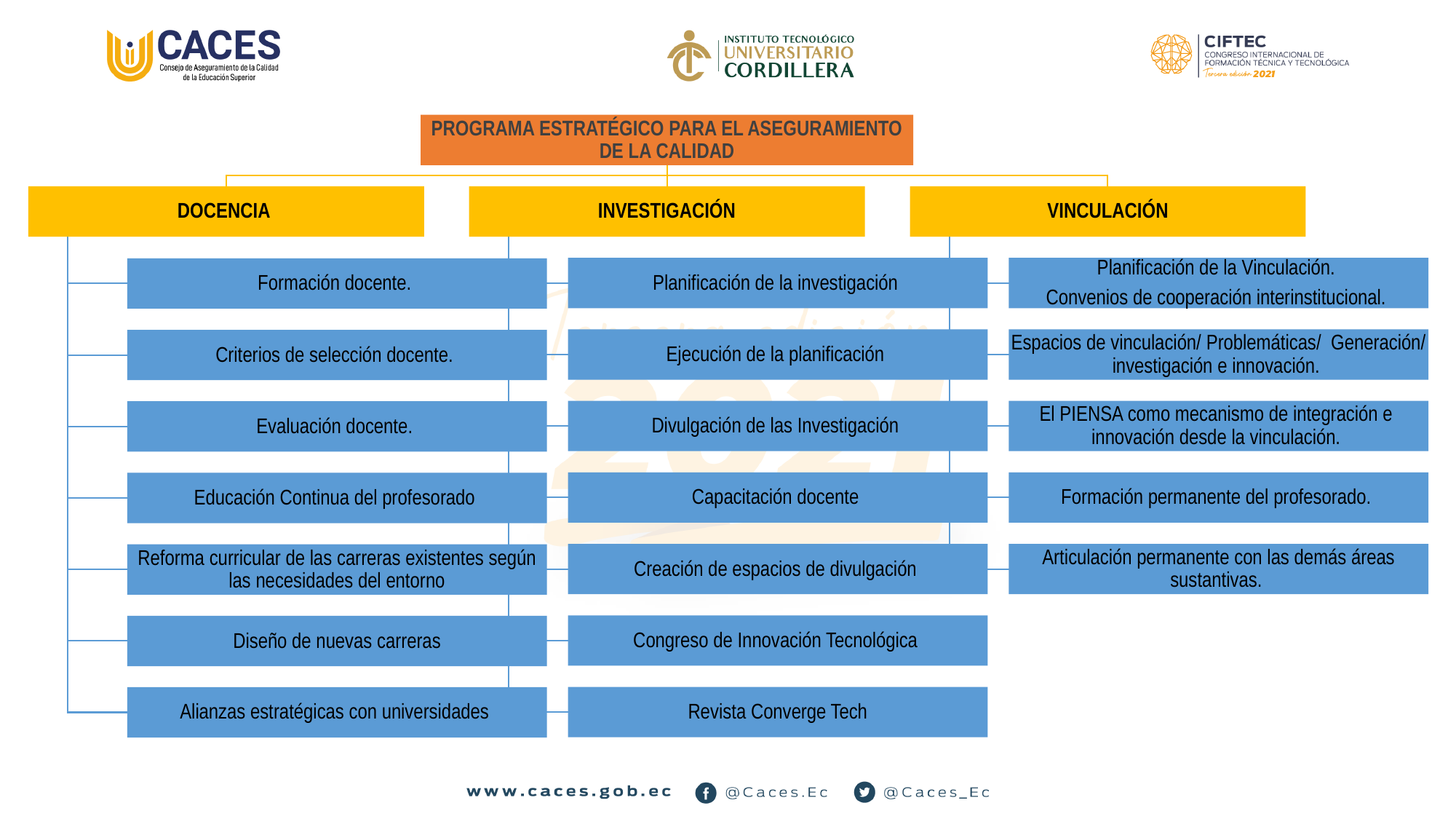

PROGRAMA ESTRATÉGICO PARA EL ASEGURAMIENTO DE LA CALIDAD
DOCENCIA
Formación docente.
Criterios de selección docente.
Evaluación docente.
Educación Continua del profesorado
Reforma curricular de las carreras existentes según las necesidades del entorno
Diseño de nuevas carreras
Alianzas estratégicas con universidades
INVESTIGACIÓN
Planificación de la investigación
Ejecución de la planificación
Divulgación de las Investigación
Capacitación docente
Creación de espacios de divulgación
Congreso de Innovación Tecnológica
Revista Converge Tech
VINCULACIÓN
Planificación de la Vinculación.
Convenios de cooperación interinstitucional.
Espacios de vinculación/ Problemáticas/  Generación/ investigación e innovación.
El PIENSA como mecanismo de integración e  innovación desde la vinculación.
Formación permanente del profesorado.
Articulación permanente con las demás áreas sustantivas.